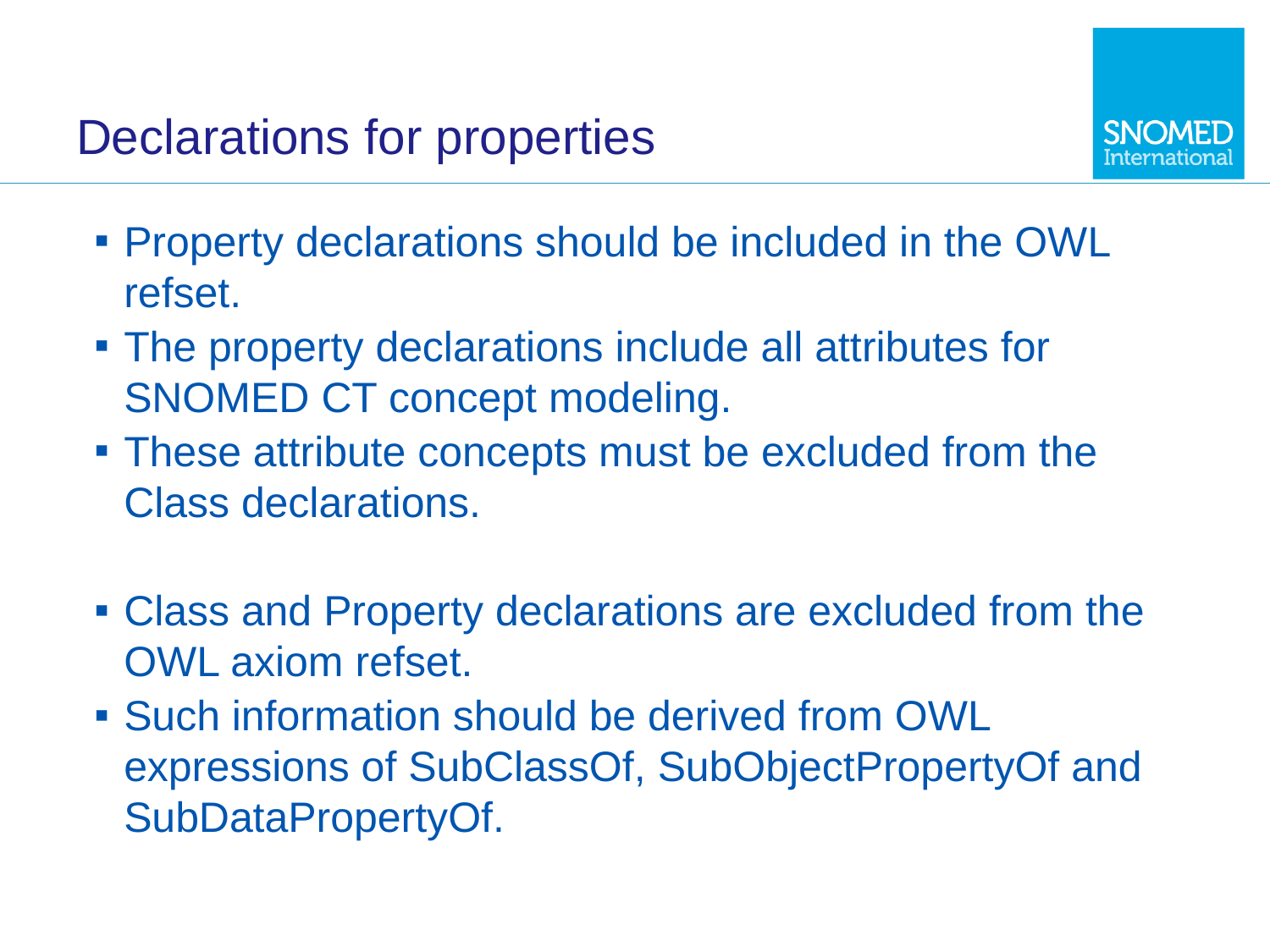

# Declarations for properties
Property declarations should be included in the OWL refset.
The property declarations include all attributes for SNOMED CT concept modeling.
These attribute concepts must be excluded from the Class declarations.

Class and Property declarations are excluded from the OWL axiom refset.
Such information should be derived from OWL expressions of SubClassOf, SubObjectPropertyOf and SubDataPropertyOf.